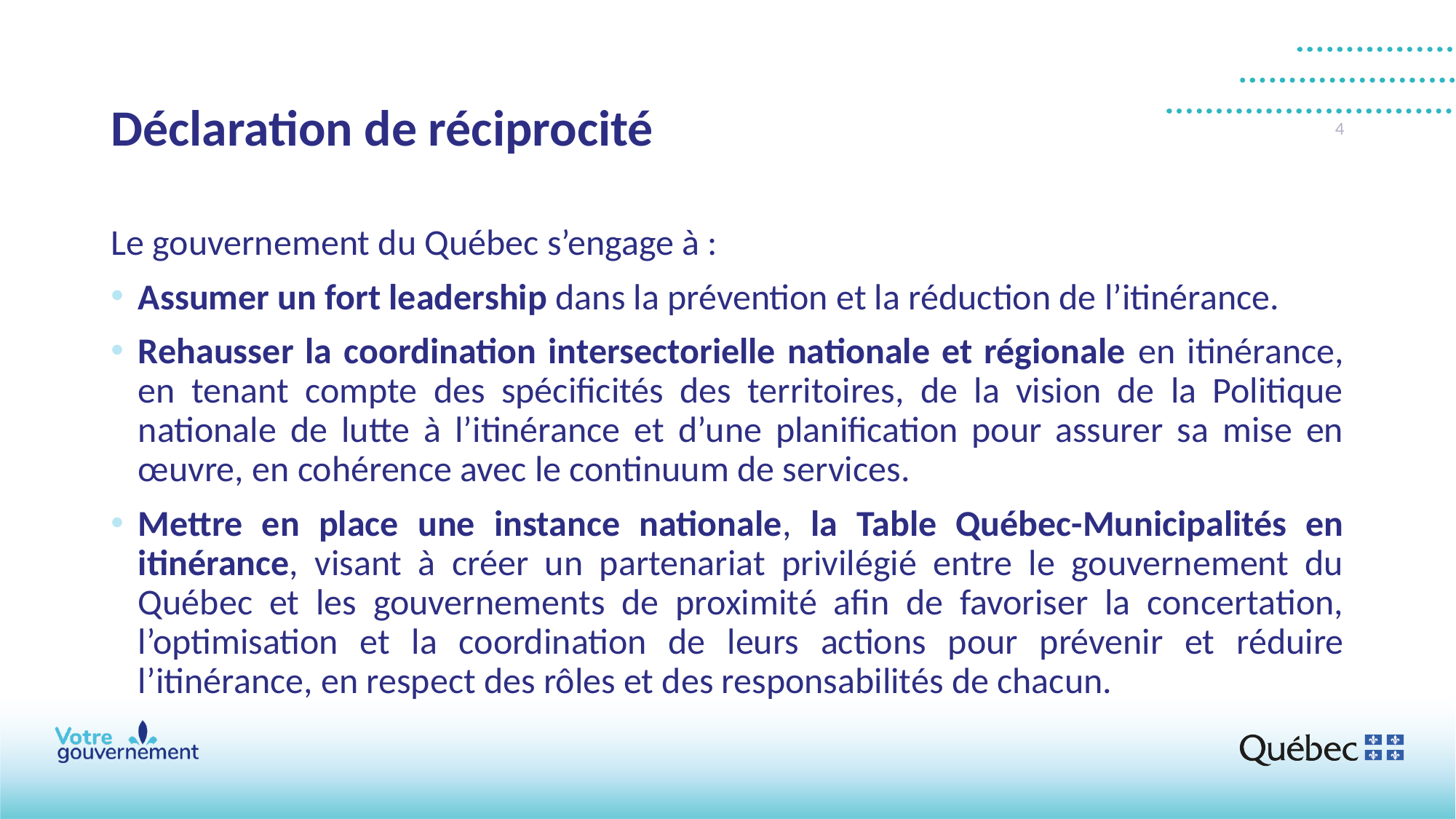

# Déclaration de réciprocité
4
Le gouvernement du Québec s’engage à :
Assumer un fort leadership dans la prévention et la réduction de l’itinérance.
Rehausser la coordination intersectorielle nationale et régionale en itinérance, en tenant compte des spécificités des territoires, de la vision de la Politique nationale de lutte à l’itinérance et d’une planification pour assurer sa mise en œuvre, en cohérence avec le continuum de services.
Mettre en place une instance nationale, la Table Québec-Municipalités en itinérance, visant à créer un partenariat privilégié entre le gouvernement du Québec et les gouvernements de proximité afin de favoriser la concertation, l’optimisation et la coordination de leurs actions pour prévenir et réduire l’itinérance, en respect des rôles et des responsabilités de chacun.